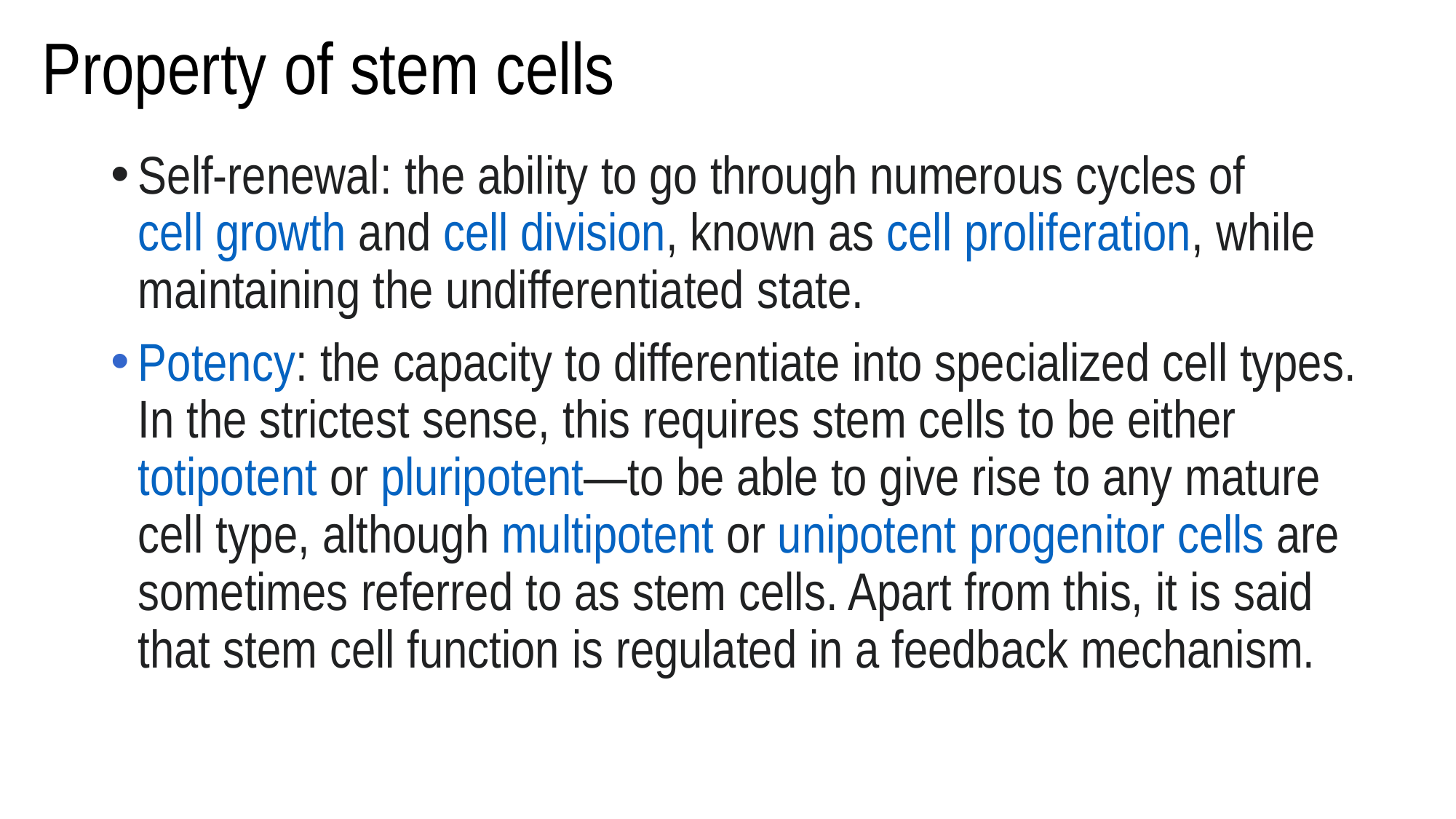

# Property of stem cells
Self-renewal: the ability to go through numerous cycles of cell growth and cell division, known as cell proliferation, while maintaining the undifferentiated state.
Potency: the capacity to differentiate into specialized cell types. In the strictest sense, this requires stem cells to be either totipotent or pluripotent—to be able to give rise to any mature cell type, although multipotent or unipotent progenitor cells are sometimes referred to as stem cells. Apart from this, it is said that stem cell function is regulated in a feedback mechanism.